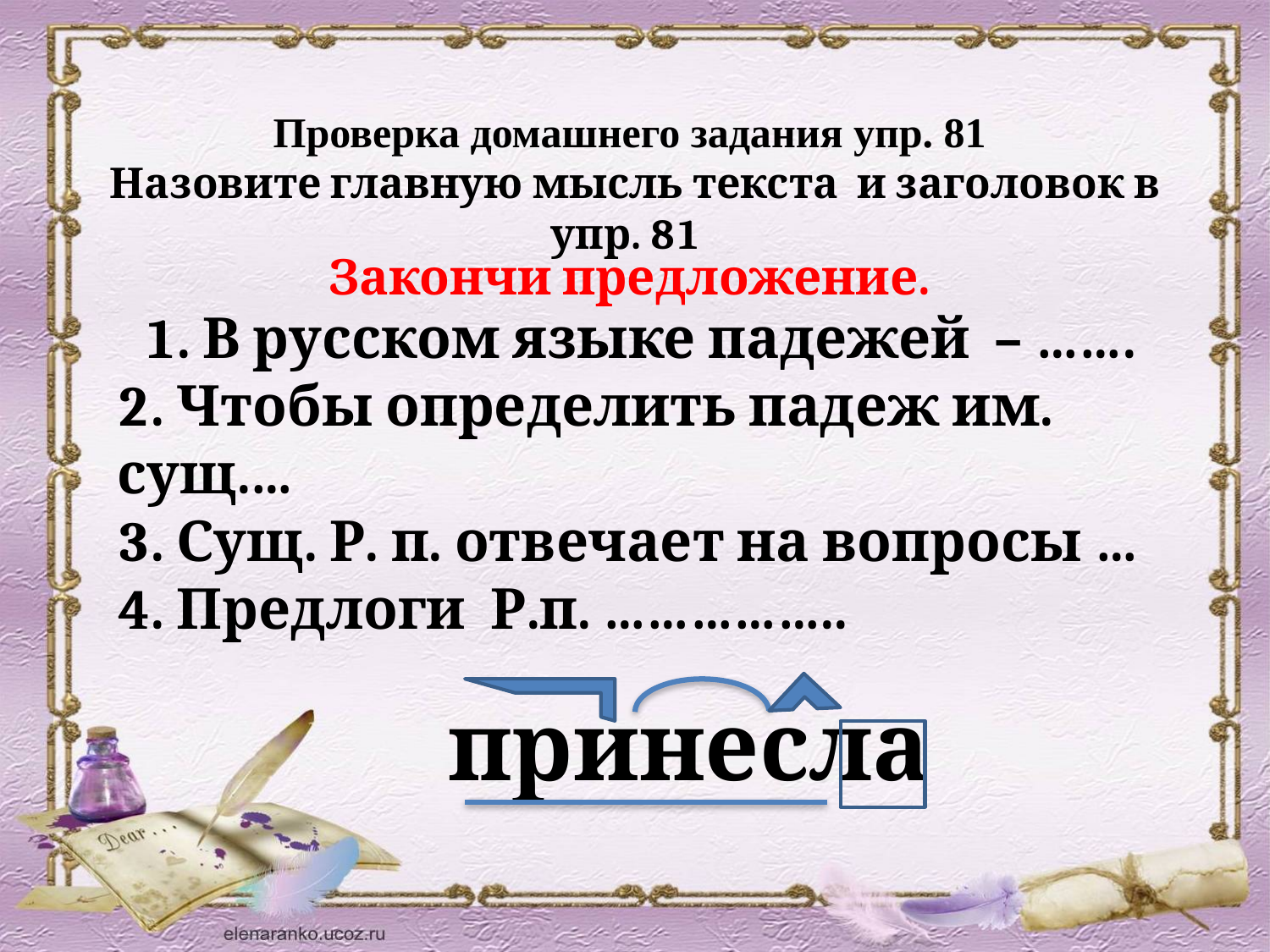

Проверка домашнего задания упр. 81
Назовите главную мысль текста  и заголовок в упр. 81

Закончи предложение.
1. В русском языке падежей  – …….
2. Чтобы определить падеж им. сущ.…
3. Сущ. Р. п. отвечает на вопросы …
4. Предлоги  Р.п. ……………..

 принесла